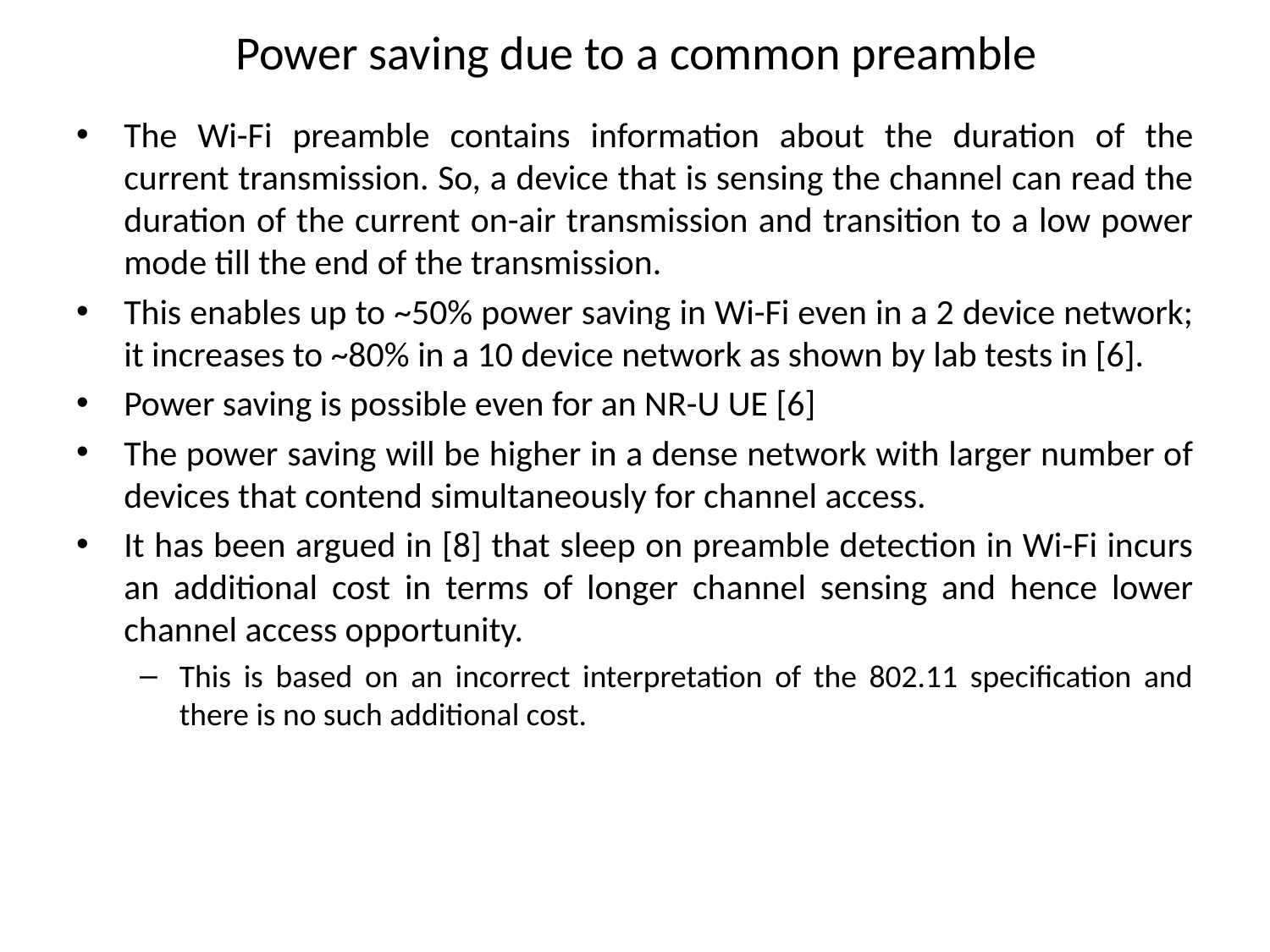

# Power saving due to a common preamble
The Wi-Fi preamble contains information about the duration of the current transmission. So, a device that is sensing the channel can read the duration of the current on-air transmission and transition to a low power mode till the end of the transmission.
This enables up to ~50% power saving in Wi-Fi even in a 2 device network; it increases to ~80% in a 10 device network as shown by lab tests in [6].
Power saving is possible even for an NR-U UE [6]
The power saving will be higher in a dense network with larger number of devices that contend simultaneously for channel access.
It has been argued in [8] that sleep on preamble detection in Wi-Fi incurs an additional cost in terms of longer channel sensing and hence lower channel access opportunity.
This is based on an incorrect interpretation of the 802.11 specification and there is no such additional cost.